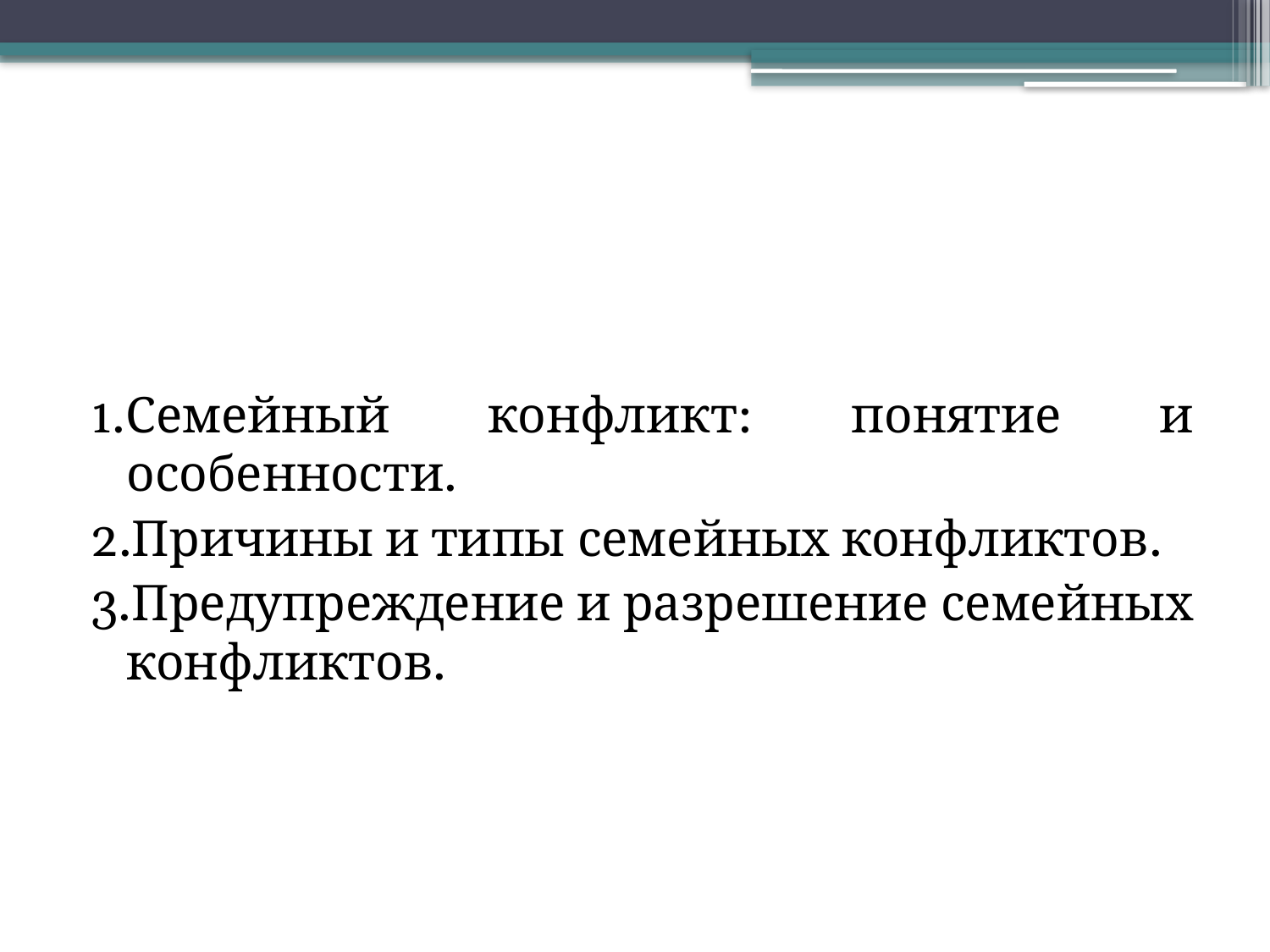

#

1.Семейный конфликт: понятие и особенности.
2.Причины и типы семейных конфликтов.
3.Предупреждение и разрешение семейных конфликтов.